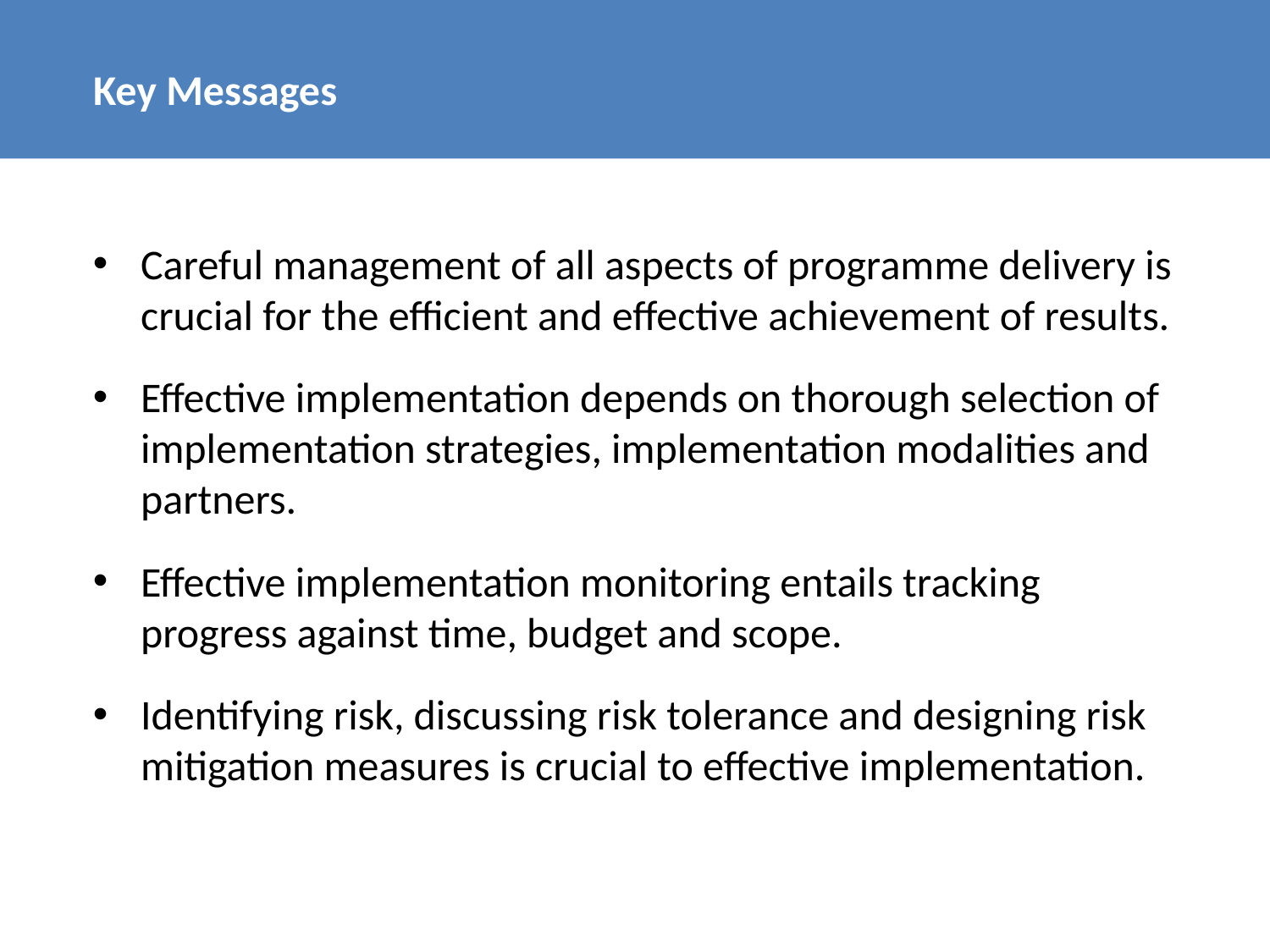

# Key Messages
Careful management of all aspects of programme delivery is crucial for the efficient and effective achievement of results.
Effective implementation depends on thorough selection of implementation strategies, implementation modalities and partners.
Effective implementation monitoring entails tracking progress against time, budget and scope.
Identifying risk, discussing risk tolerance and designing risk mitigation measures is crucial to effective implementation.